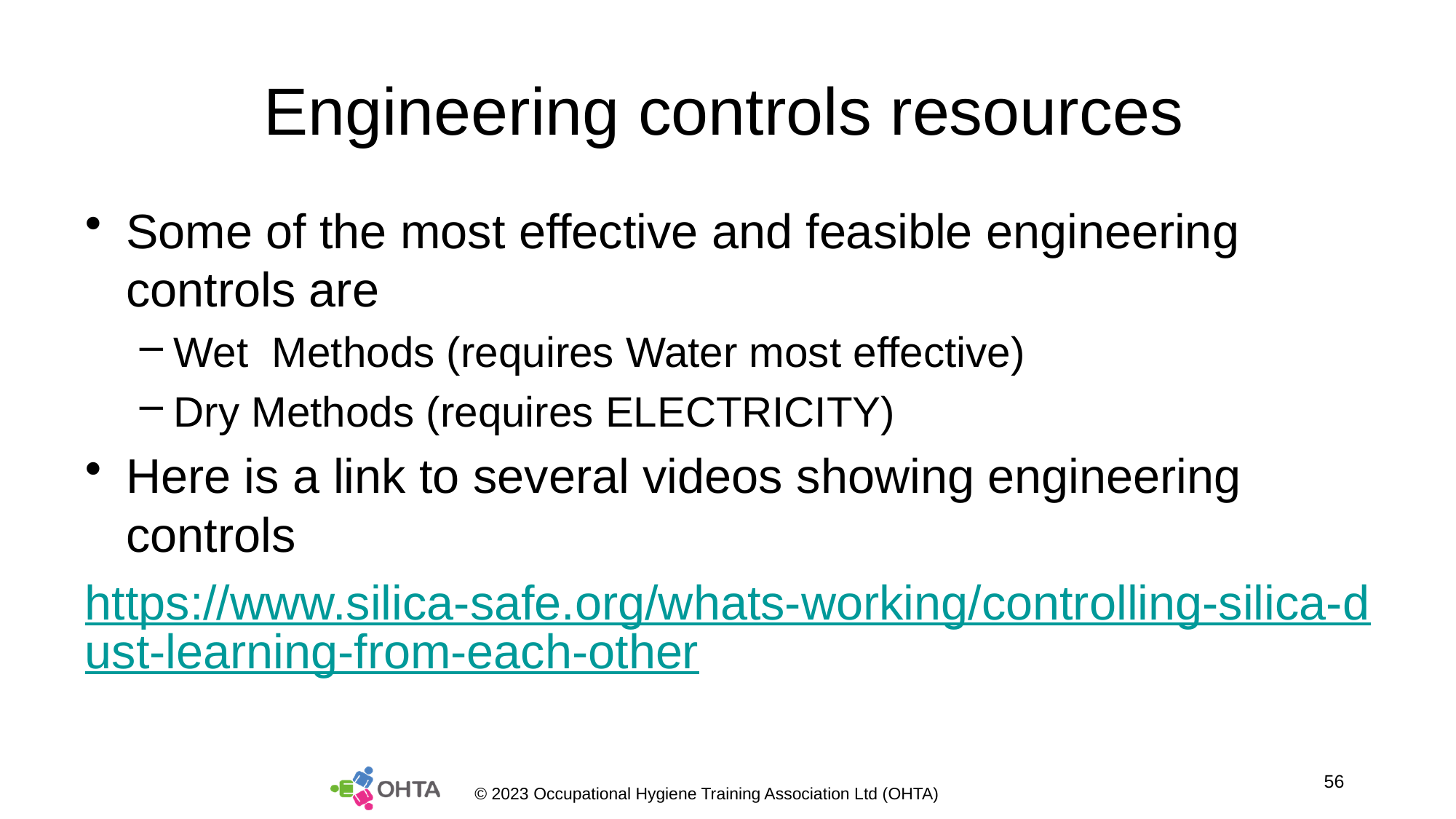

# Engineering controls resources
Some of the most effective and feasible engineering controls are
Wet  Methods (requires Water most effective)
Dry Methods (requires ELECTRICITY)
Here is a link to several videos showing engineering controls
https://www.silica-safe.org/whats-working/controlling-silica-dust-learning-from-each-other

56